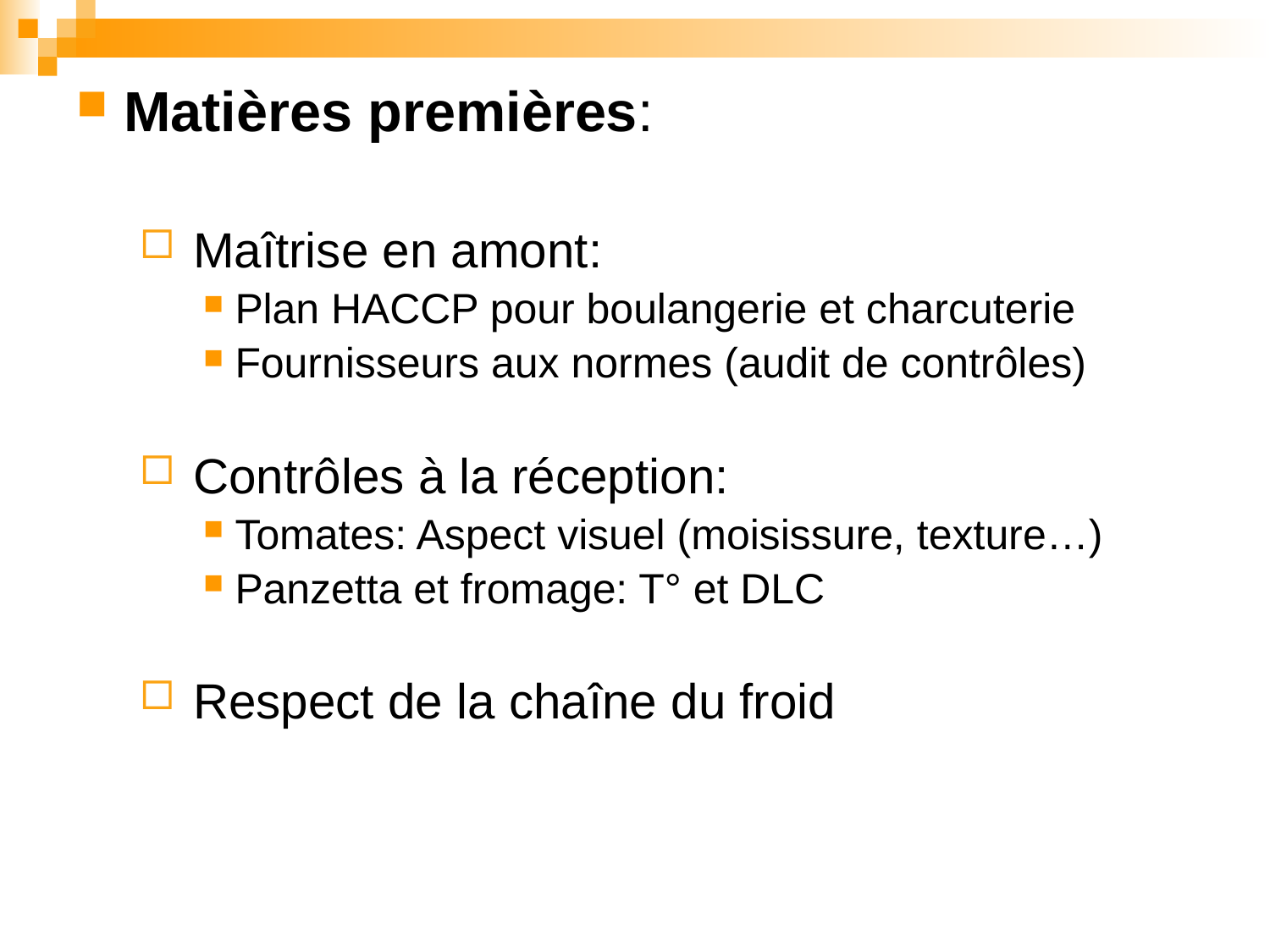

Matières premières:

 Maîtrise en amont:
Plan HACCP pour boulangerie et charcuterie
Fournisseurs aux normes (audit de contrôles)

 Contrôles à la réception:
Tomates: Aspect visuel (moisissure, texture…)
Panzetta et fromage: T° et DLC

 Respect de la chaîne du froid